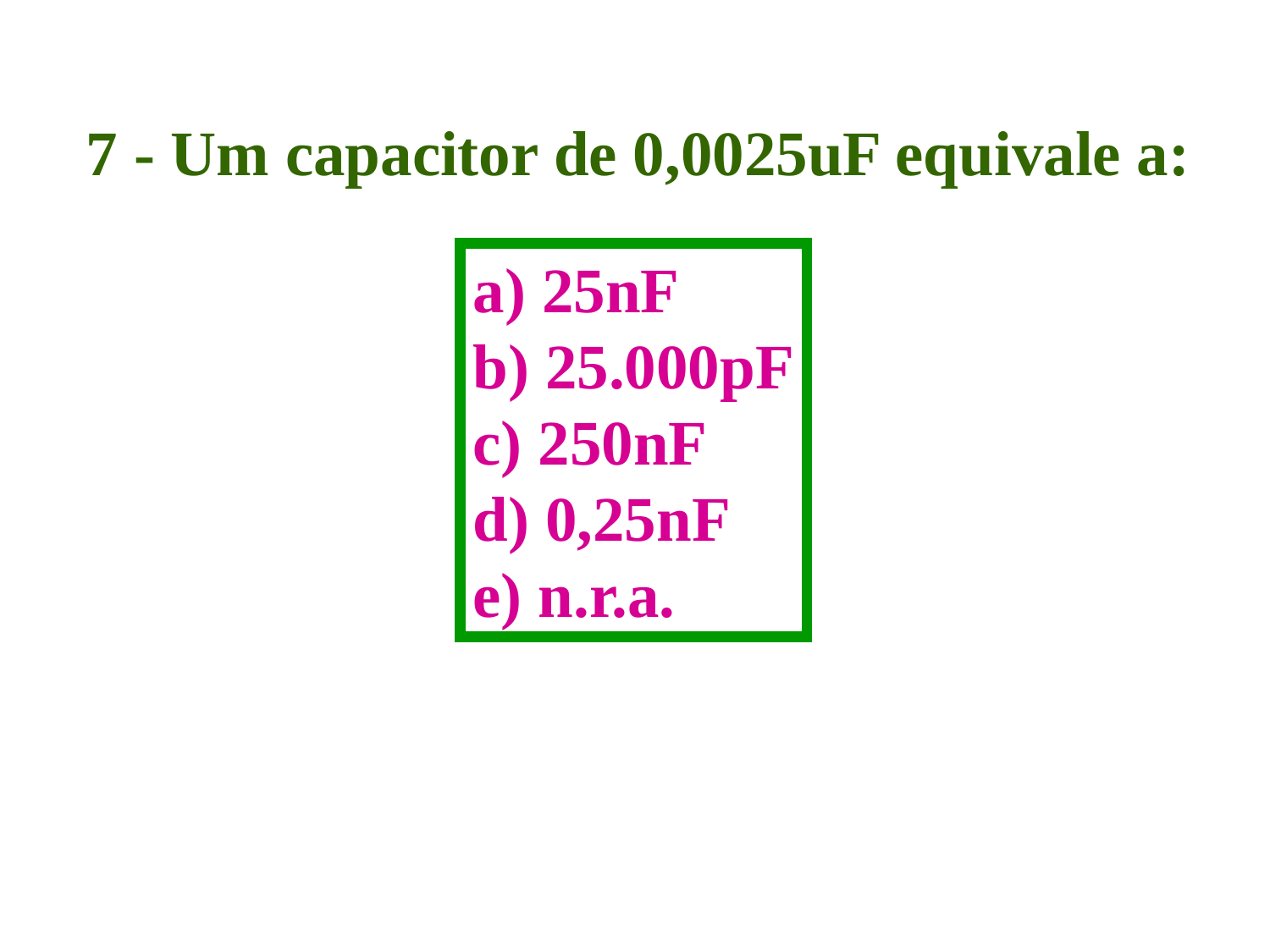

7 - Um capacitor de 0,0025uF equivale a:
a) 25nF
b) 25.000pF
c) 250nF
d) 0,25nF
e) n.r.a.